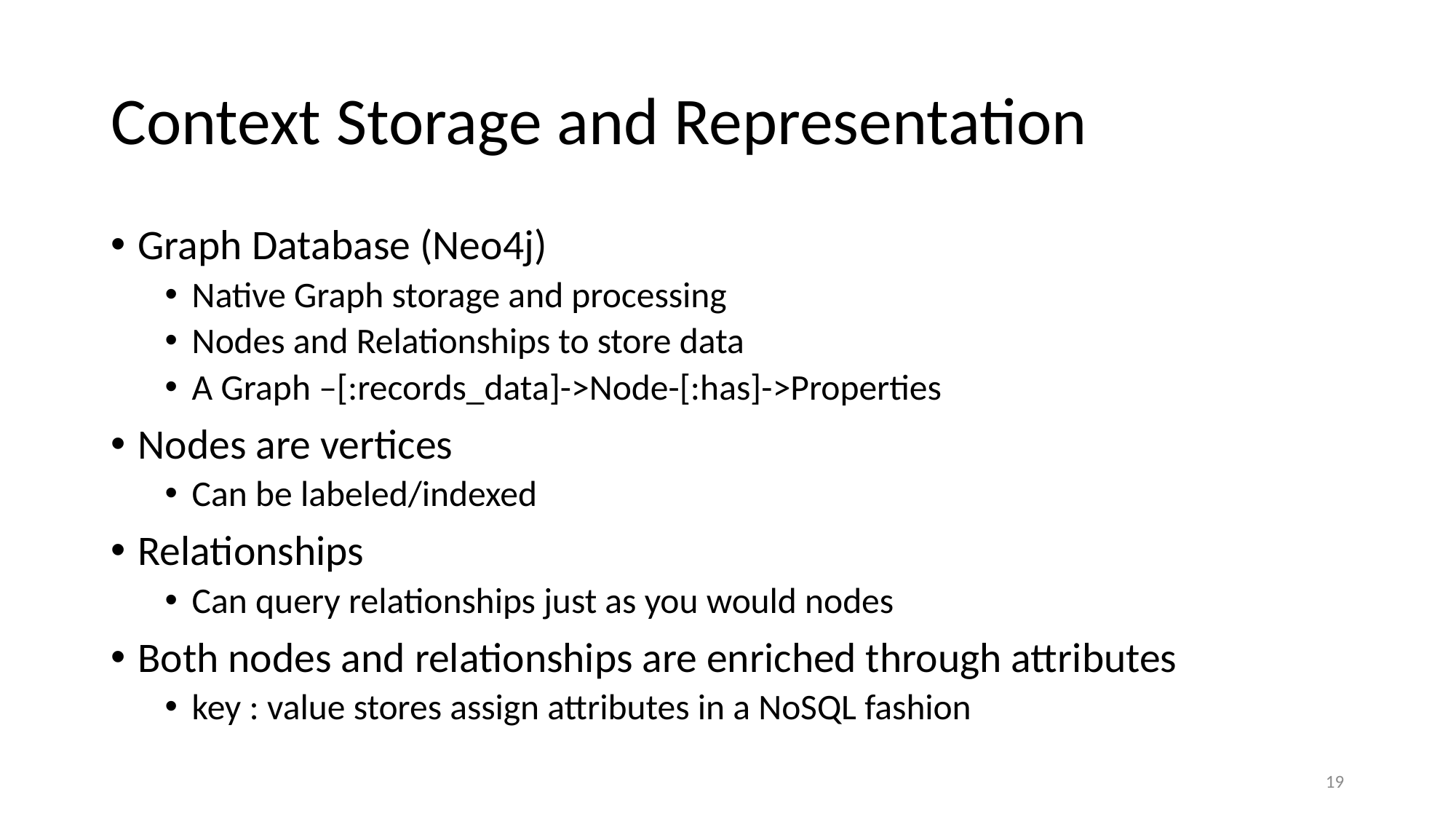

# Context Storage and Representation
Graph Database (Neo4j)
Native Graph storage and processing
Nodes and Relationships to store data
A Graph –[:records_data]->Node-[:has]->Properties
Nodes are vertices
Can be labeled/indexed
Relationships
Can query relationships just as you would nodes
Both nodes and relationships are enriched through attributes
key : value stores assign attributes in a NoSQL fashion

19